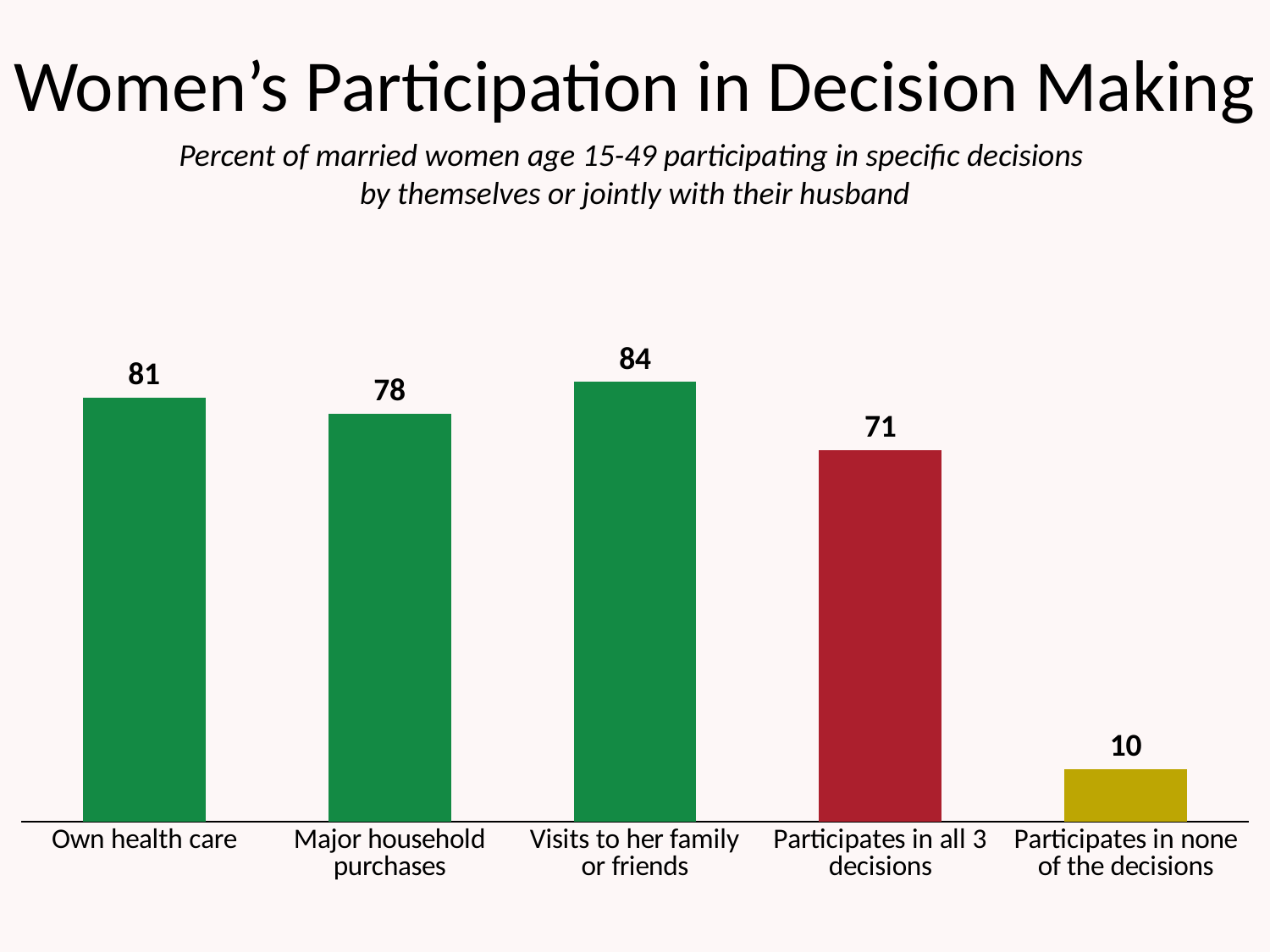

# Women’s Participation in Decision Making
Percent of married women age 15-49 participating in specific decisions
by themselves or jointly with their husband

### Chart

| Category | Series 1 |
|---|---|
| Own health care | 81.0 |
| Major household purchases | 78.0 |
| Visits to her family or friends | 84.0 |
| Participates in all 3 decisions | 71.0 |
| Participates in none of the decisions | 10.0 |